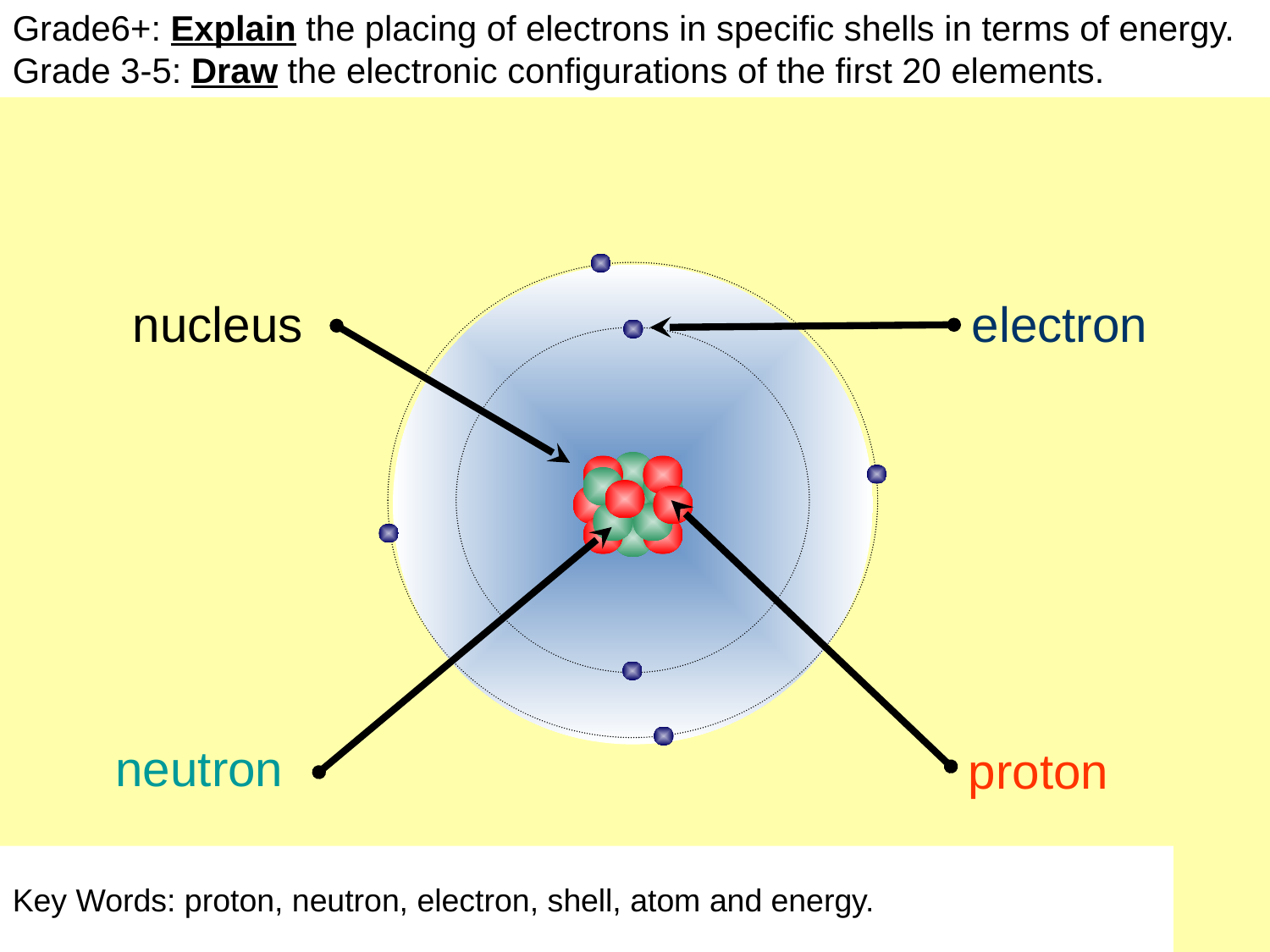

Aspire: Explain why atoms have no overall charge.
Challenge: Describe the parts of an atom and their relative charge.
Grade6+: Explain the placing of electrons in specific shells in terms of energy.
Grade 3-5: Draw the electronic configurations of the first 20 elements.

nucleus

electron

proton

neutron
Key Words: proton, neutron, electron, shell, atom and energy.